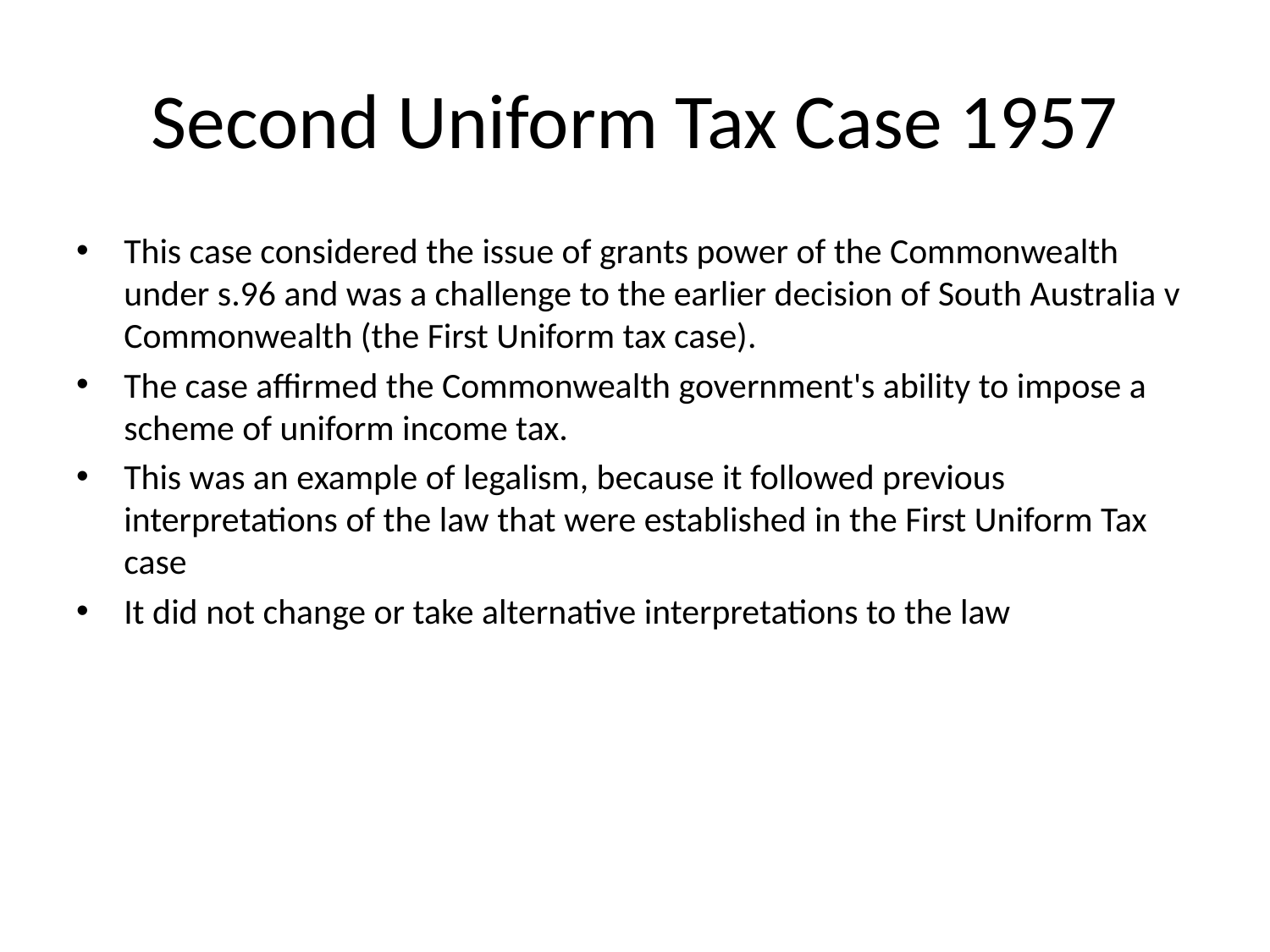

# Second Uniform Tax Case 1957
This case considered the issue of grants power of the Commonwealth under s.96 and was a challenge to the earlier decision of South Australia v Commonwealth (the First Uniform tax case).
The case affirmed the Commonwealth government's ability to impose a scheme of uniform income tax.
This was an example of legalism, because it followed previous interpretations of the law that were established in the First Uniform Tax case
It did not change or take alternative interpretations to the law